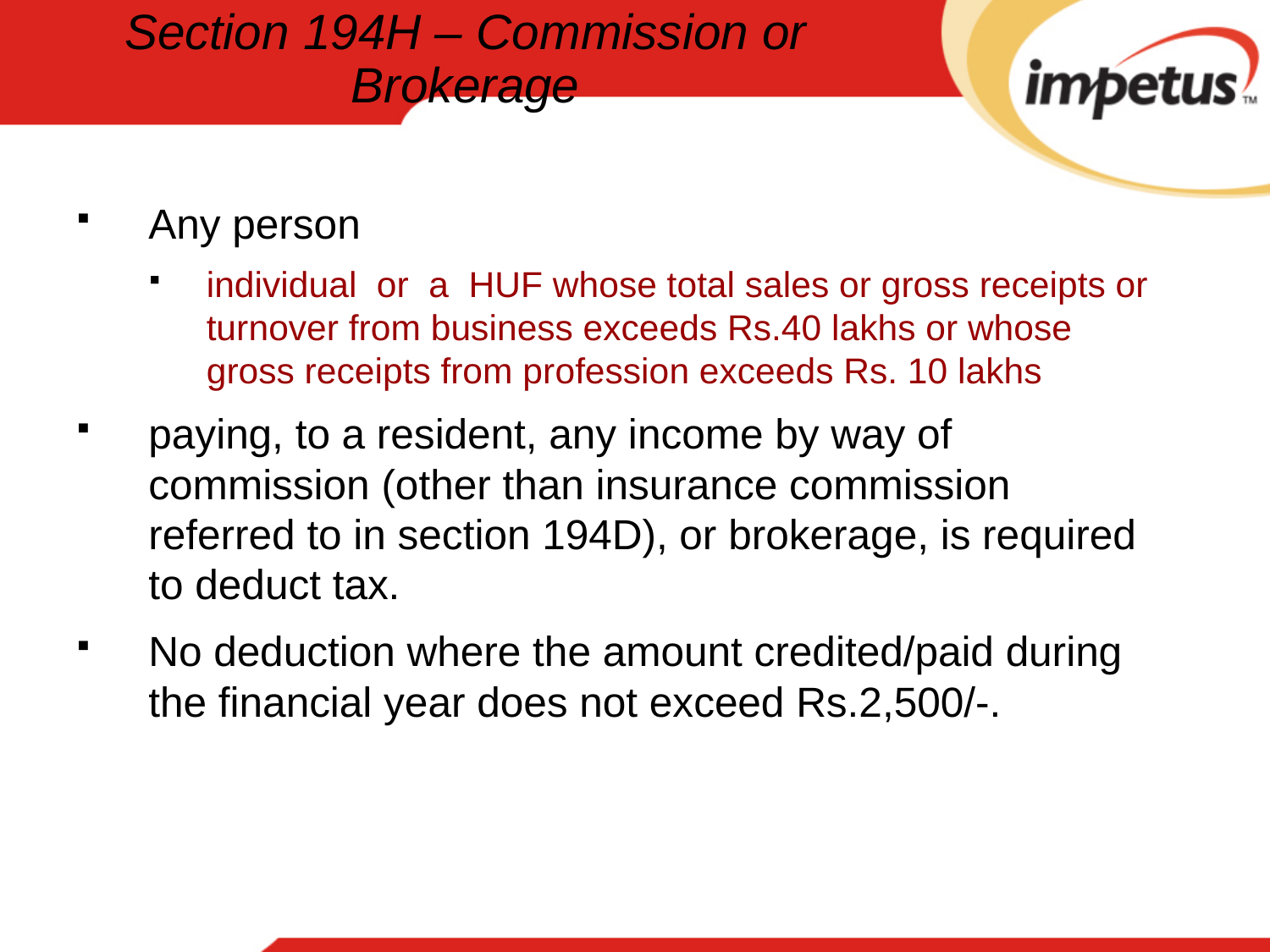

# Section 194H – Commission or Brokerage
Any person
individual  or  a  HUF whose total sales or gross receipts or turnover from business exceeds Rs.40 lakhs or whose gross receipts from profession exceeds Rs. 10 lakhs
paying, to a resident, any income by way of commission (other than insurance commission referred to in section 194D), or brokerage, is required to deduct tax.
No deduction where the amount credited/paid during the financial year does not exceed Rs.2,500/-.